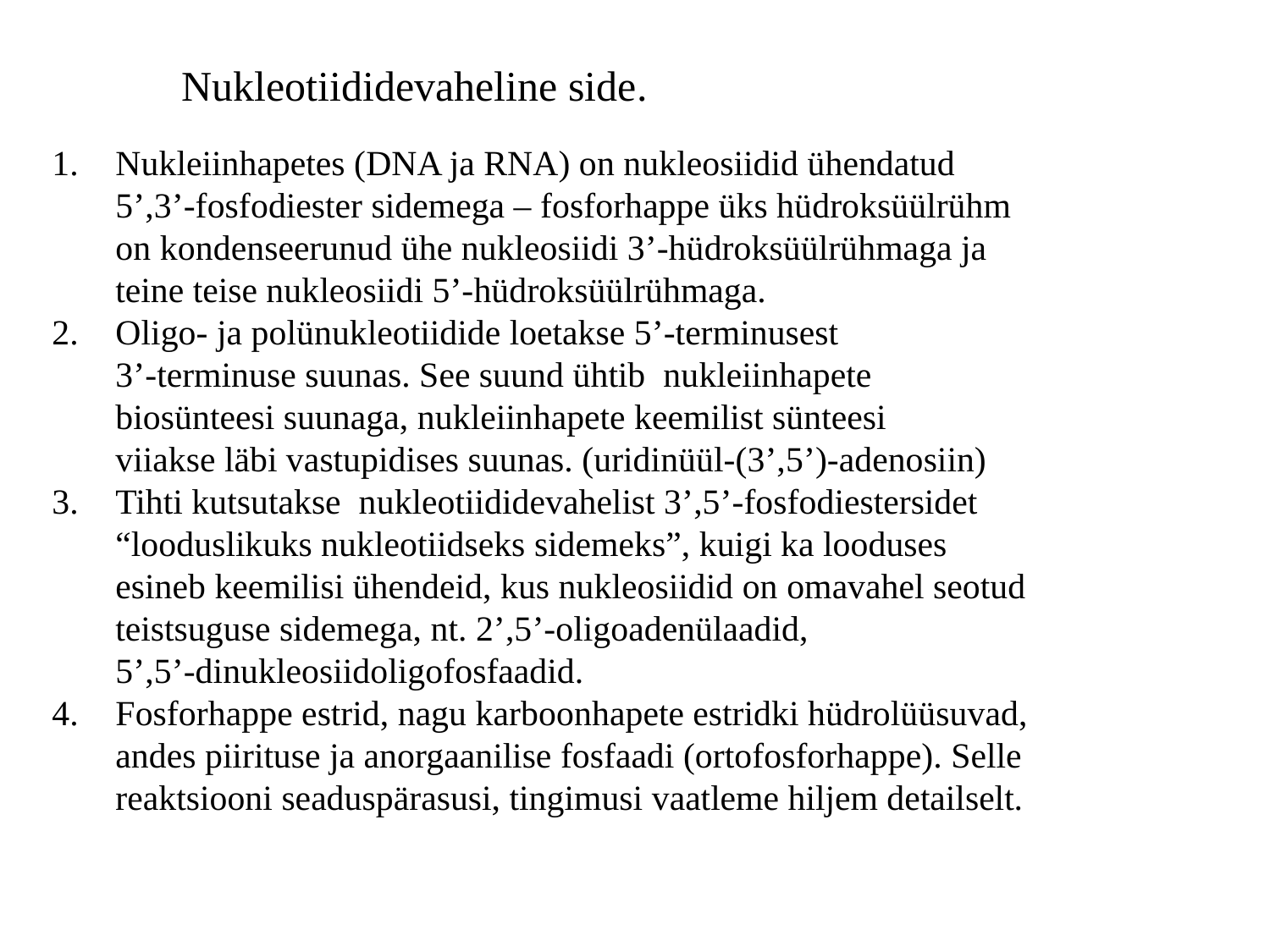

Nukleotiididevaheline side.
Nukleiinhapetes (DNA ja RNA) on nukleosiidid ühendatud
5’,3’-fosfodiester sidemega – fosforhappe üks hüdroksüülrühm
on kondenseerunud ühe nukleosiidi 3’-hüdroksüülrühmaga ja
teine teise nukleosiidi 5’-hüdroksüülrühmaga.
Oligo- ja polünukleotiidide loetakse 5’-terminusest
3’-terminuse suunas. See suund ühtib  nukleiinhapete
biosünteesi suunaga, nukleiinhapete keemilist sünteesi
viiakse läbi vastupidises suunas. (uridinüül-(3’,5’)-adenosiin)
Tihti kutsutakse  nukleotiididevahelist 3’,5’-fosfodiestersidet
“looduslikuks nukleotiidseks sidemeks”, kuigi ka looduses
esineb keemilisi ühendeid, kus nukleosiidid on omavahel seotud
teistsuguse sidemega, nt. 2’,5’-oligoadenülaadid,
5’,5’-dinukleosiidoligofosfaadid.
Fosforhappe estrid, nagu karboonhapete estridki hüdrolüüsuvad,
andes piirituse ja anorgaanilise fosfaadi (ortofosforhappe). Selle
reaktsiooni seaduspärasusi, tingimusi vaatleme hiljem detailselt.